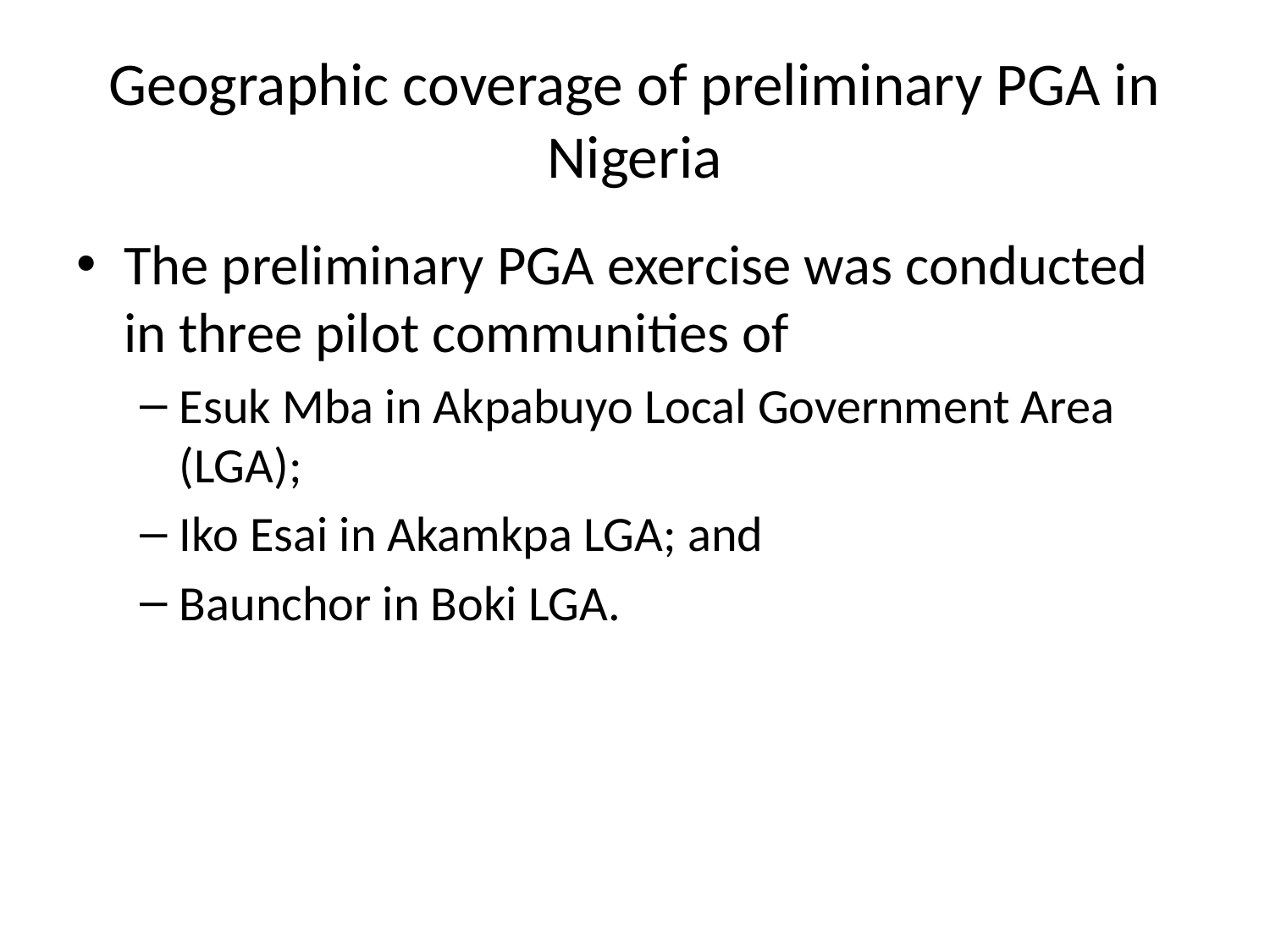

# Geographic coverage of preliminary PGA in Nigeria
The preliminary PGA exercise was conducted in three pilot communities of
Esuk Mba in Akpabuyo Local Government Area (LGA);
Iko Esai in Akamkpa LGA; and
Baunchor in Boki LGA.